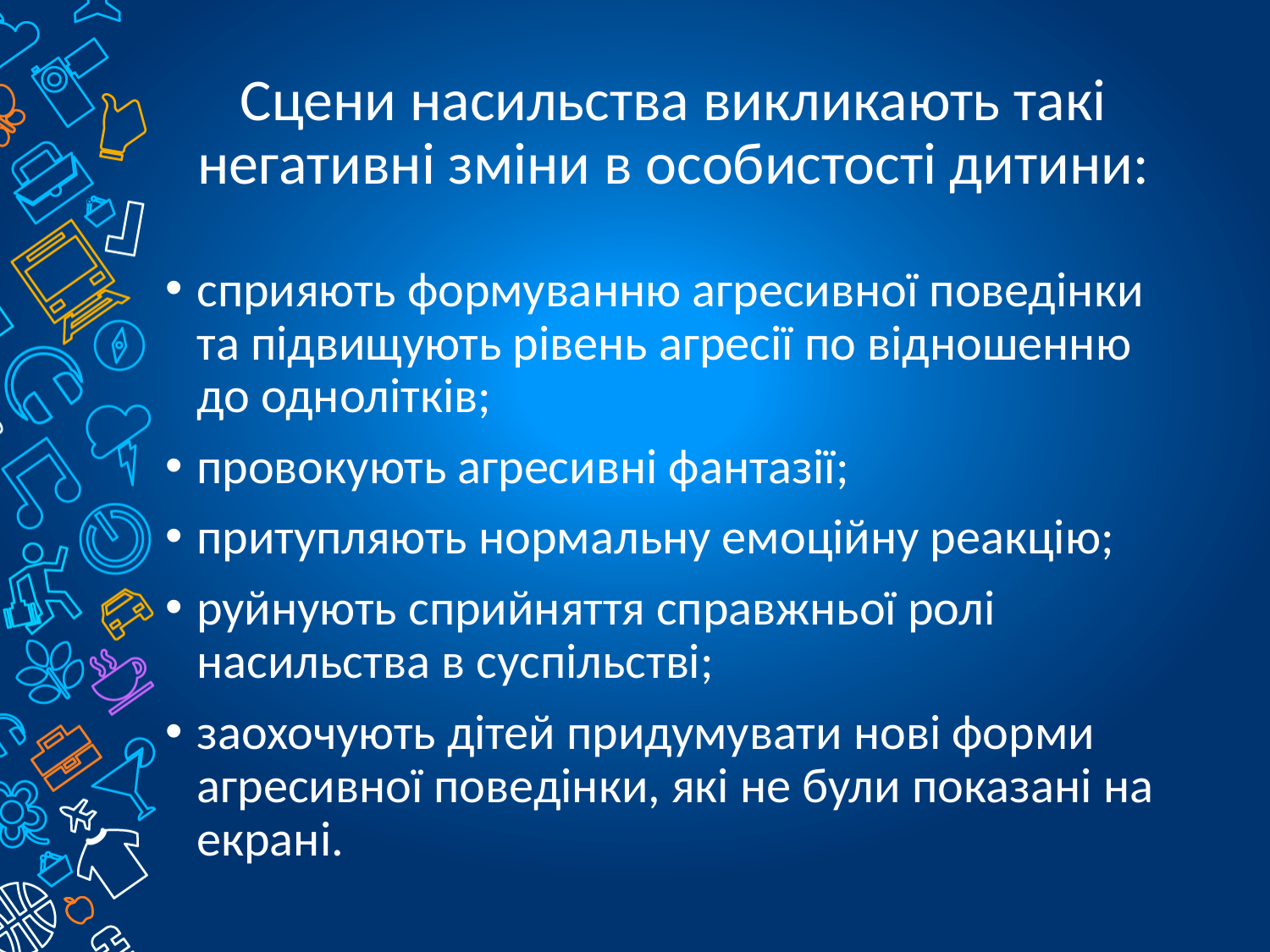

# Сцени насильства викликають такі негативні зміни в особистості дитини:
сприяють формуванню агресивної поведінки та підвищують рівень агресії по відношенню до однолітків;
провокують агресивні фантазії;
притупляють нормальну емоційну реакцію;
руйнують сприйняття справжньої ролі насильства в суспільстві;
заохочують дітей придумувати нові форми агресивної поведінки, які не були показані на екрані.